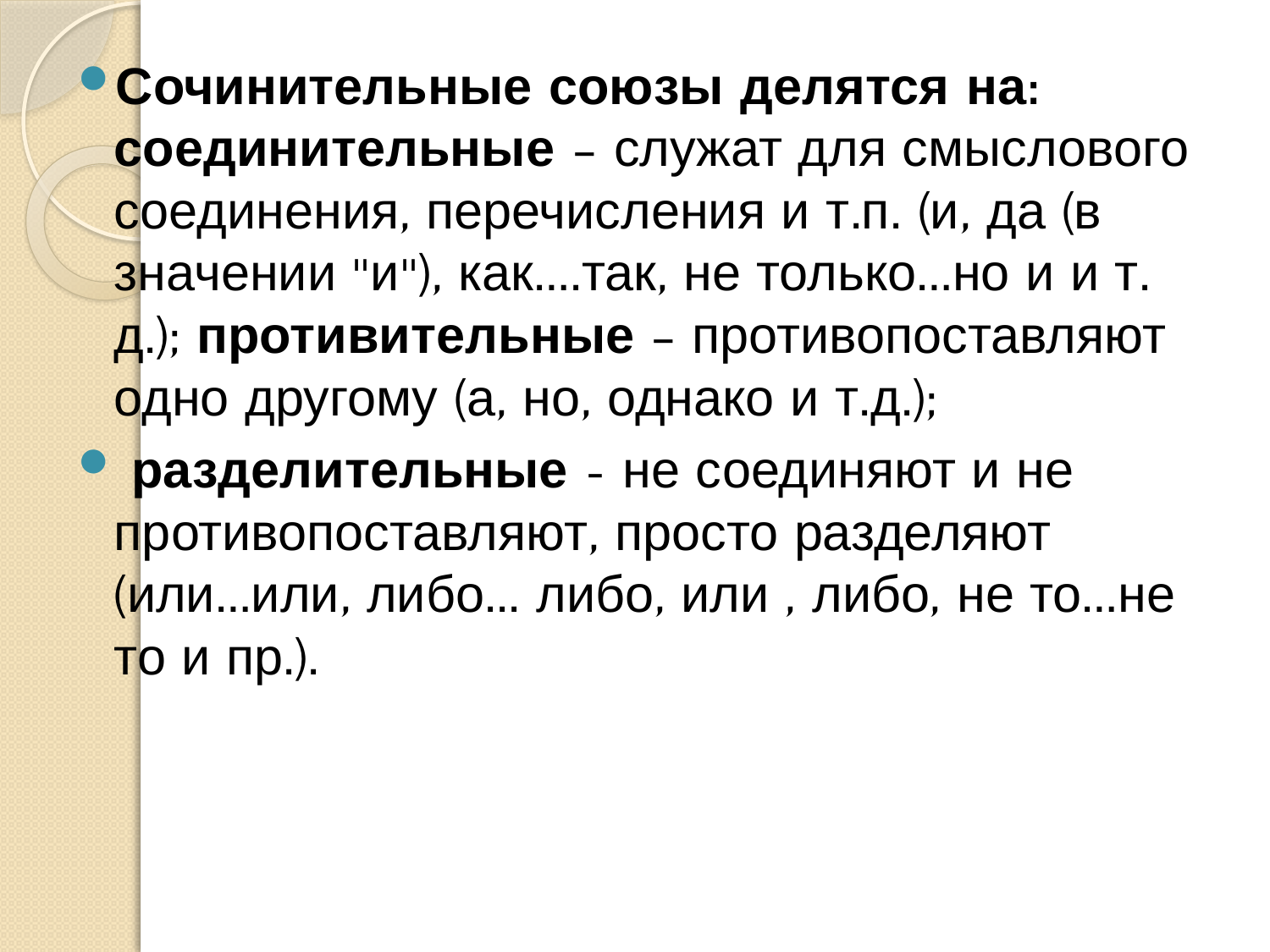

Сочинительные союзы делятся на: соединительные – служат для смыслового соединения, перечисления и т.п. (и, да (в значении "и"), как….так, не только…но и и т. д.); противительные – противопоставляют одно другому (а, но, однако и т.д.);
 разделительные - не соединяют и не противопоставляют, просто разделяют (или…или, либо... либо, или , либо, не то…не то и пр.).